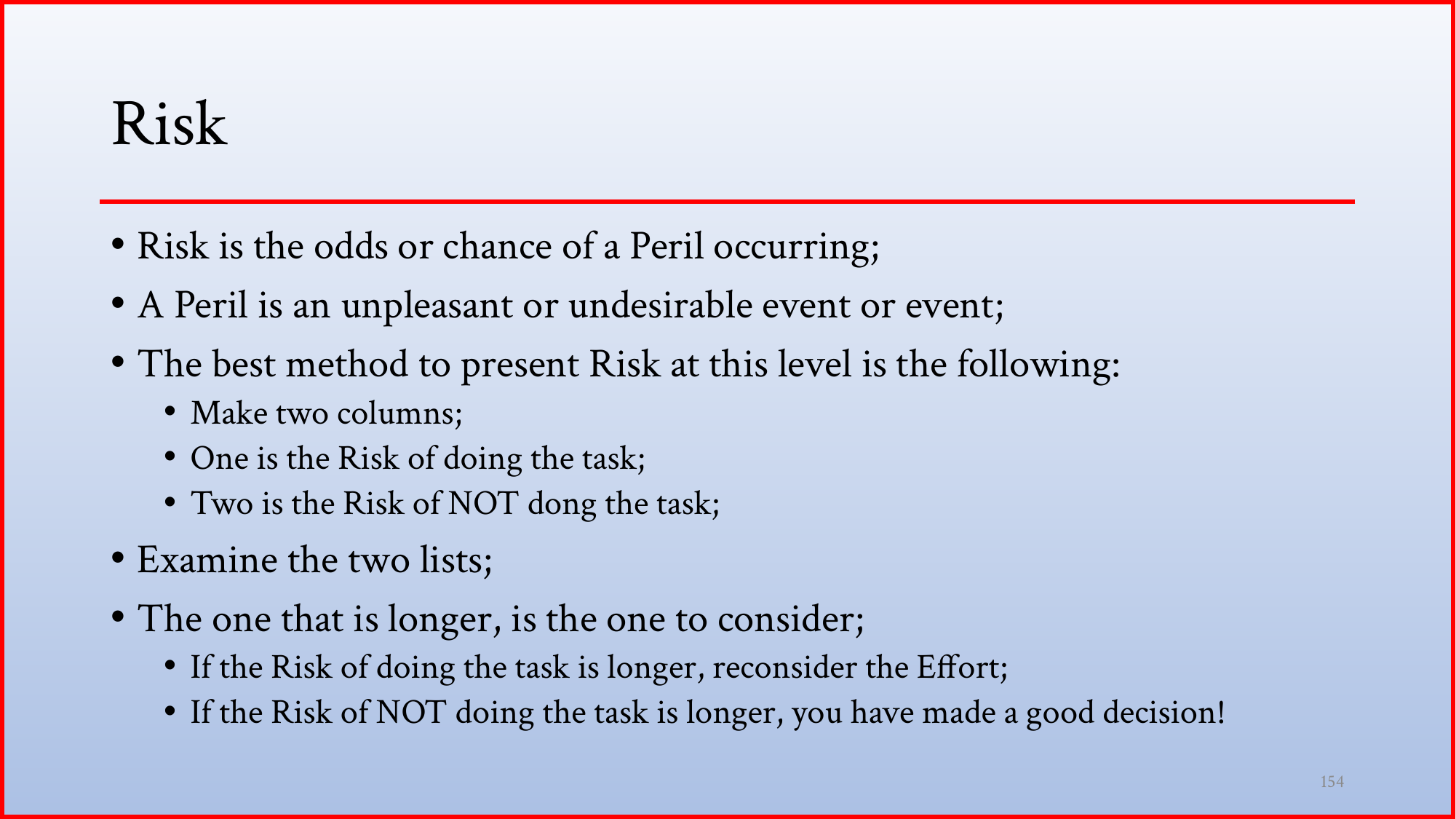

# Risk
Risk is the odds or chance of a Peril occurring;
A Peril is an unpleasant or undesirable event or event;
The best method to present Risk at this level is the following:
Make two columns;
One is the Risk of doing the task;
Two is the Risk of NOT dong the task;
Examine the two lists;
The one that is longer, is the one to consider;
If the Risk of doing the task is longer, reconsider the Effort;
If the Risk of NOT doing the task is longer, you have made a good decision!

154